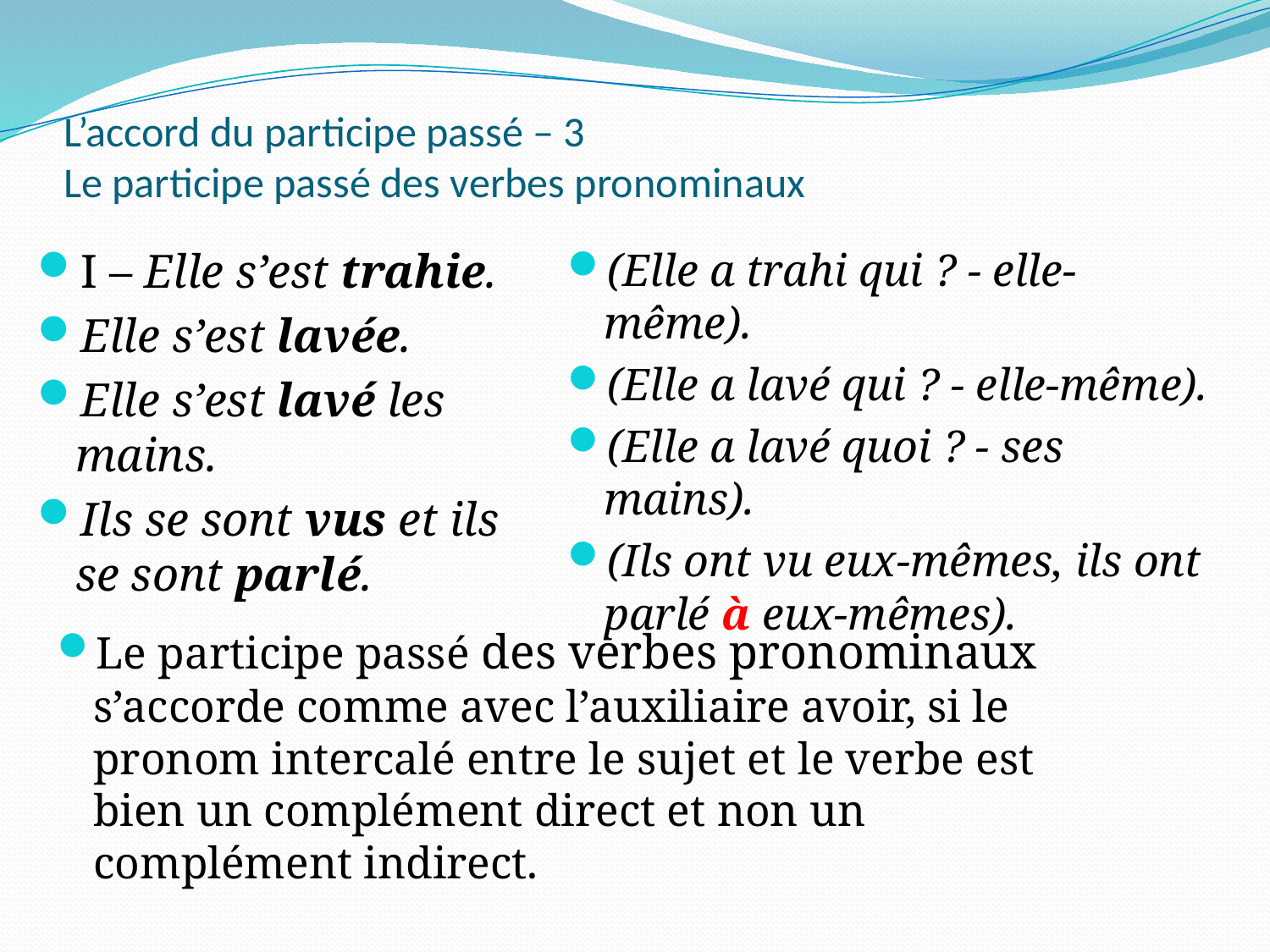

# L’accord du participe passé – 3 Le participe passé des verbes pronominaux
I – Elle s’est trahie.
Elle s’est lavée.
Elle s’est lavé les mains.
Ils se sont vus et ils se sont parlé.
(Elle a trahi qui ? - elle-même).
(Elle a lavé qui ? - elle-même).
(Elle a lavé quoi ? - ses mains).
(Ils ont vu eux-mêmes, ils ont parlé à eux-mêmes).
Le participe passé des verbes pronominaux s’accorde comme avec l’auxiliaire avoir, si le pronom intercalé entre le sujet et le verbe est bien un complément direct et non un complément indirect.